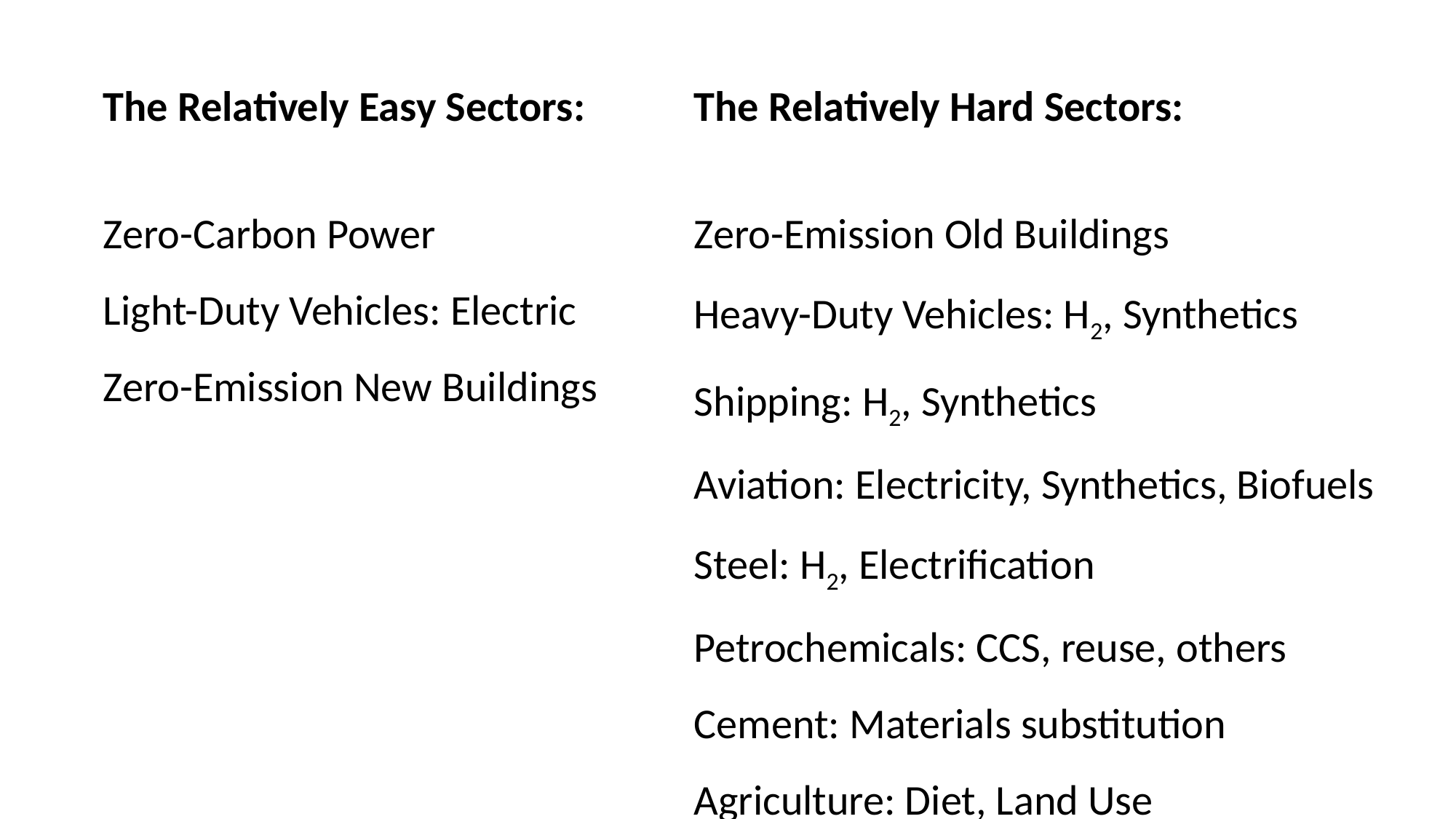

The Relatively Easy Sectors:

Zero-Carbon Power
Light-Duty Vehicles: Electric
Zero-Emission New Buildings

The Relatively Hard Sectors:

Zero-Emission Old Buildings
Heavy-Duty Vehicles: H2, Synthetics
Shipping: H2, Synthetics
Aviation: Electricity, Synthetics, Biofuels
Steel: H2, Electrification
Petrochemicals: CCS, reuse, others
Cement: Materials substitution
Agriculture: Diet, Land Use